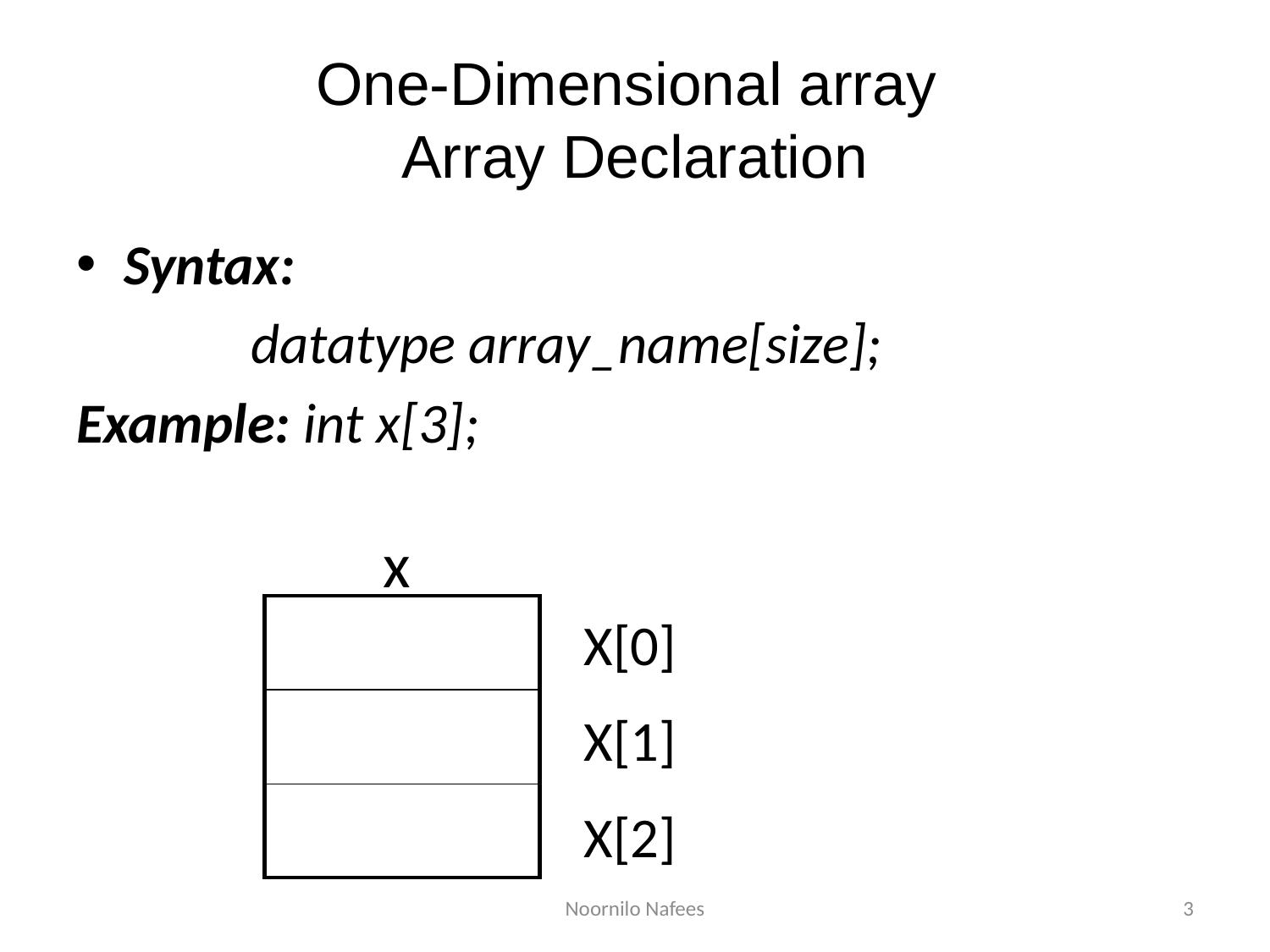

# One-Dimensional array Array Declaration
Syntax:
		datatype array_name[size];
Example: int x[3];
x
|  |
| --- |
|  |
|  |
X[0]
X[1]
X[2]
Noornilo Nafees
3